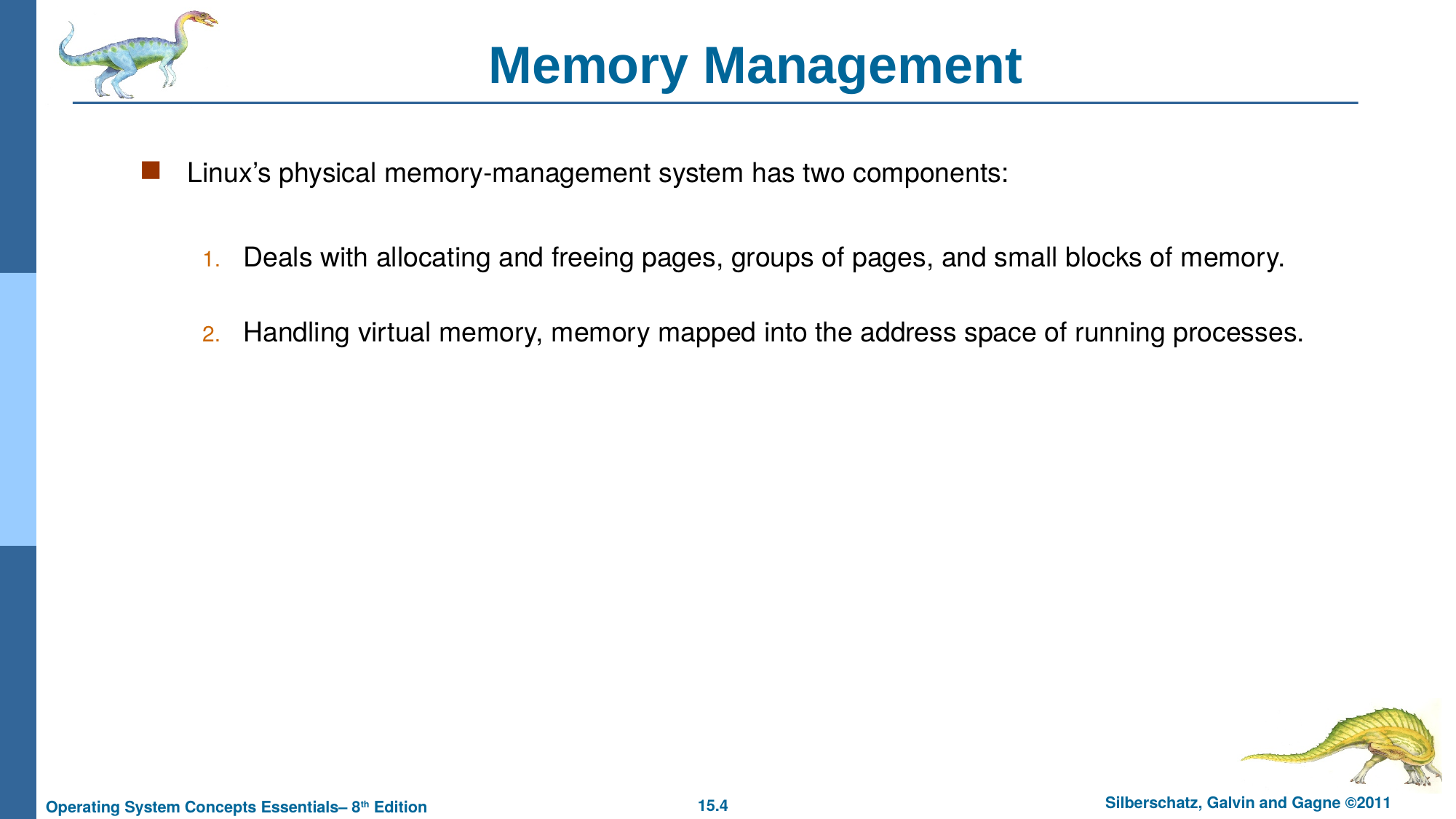

# Memory Management
Linux’s physical memory-management system has two components:

Deals with allocating and freeing pages, groups of pages, and small blocks of memory.
Handling virtual memory, memory mapped into the address space of running processes.